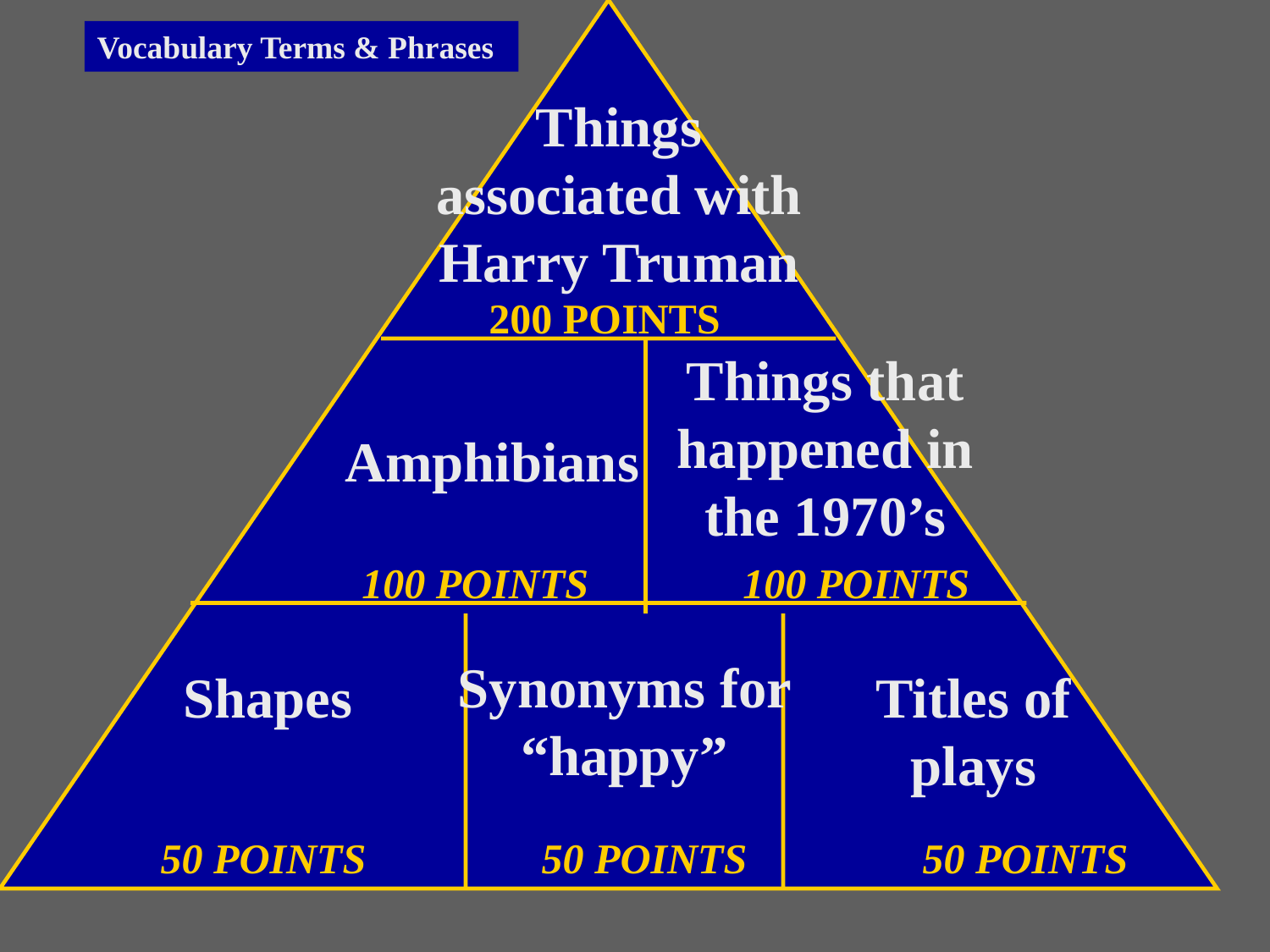

Vocabulary Terms & Phrases
Things associated with Harry Truman
200 POINTS

Things that happened in the 1970’s

Amphibians
100 POINTS		100 POINTS

Synonyms for “happy”
Titles of plays
Shapes
50 POINTS		50 POINTS		50 POINTS